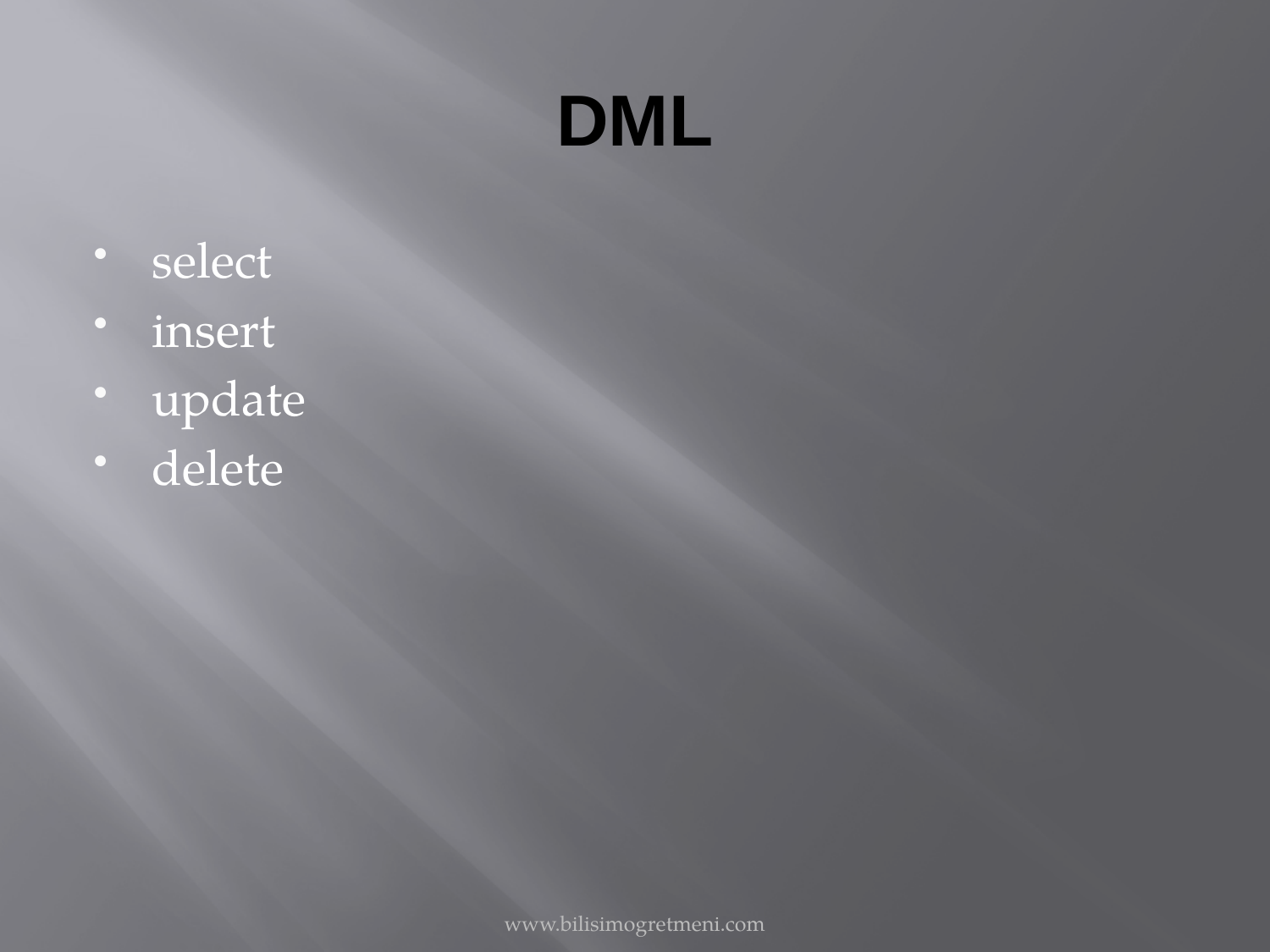

# DML
select
insert
update
delete
www.bilisimogretmeni.com